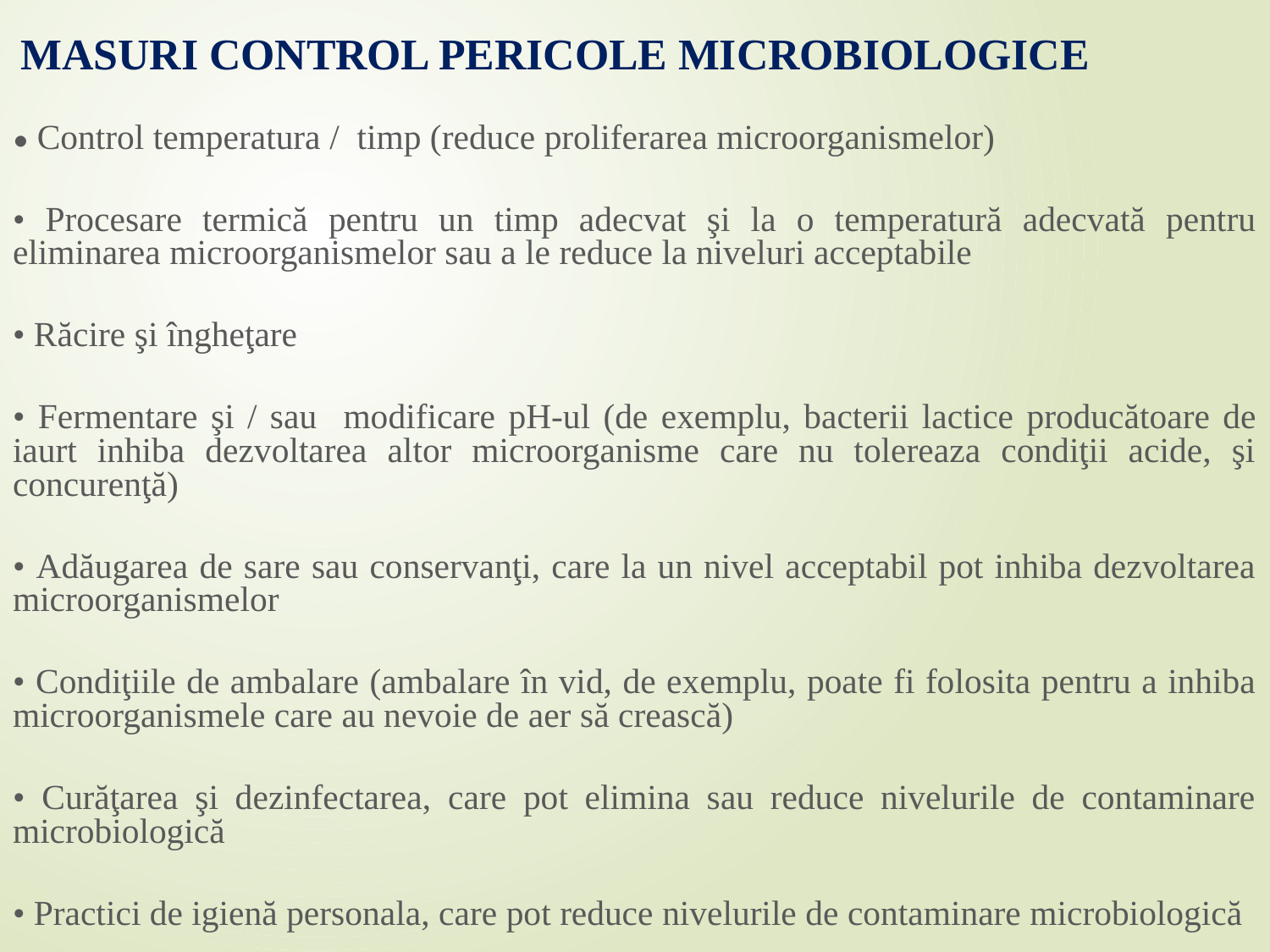

MASURI CONTROL PERICOLE MICROBIOLOGICE
• Control temperatura /  timp (reduce proliferarea microorganismelor)
• Procesare termică pentru un timp adecvat şi la o temperatură adecvată pentru eliminarea microorganismelor sau a le reduce la niveluri acceptabile
• Răcire şi îngheţare
• Fermentare şi / sau  modificare pH-ul (de exemplu, bacterii lactice producătoare de iaurt inhiba dezvoltarea altor microorganisme care nu tolereaza condiţii acide, şi concurenţă)
• Adăugarea de sare sau conservanţi, care la un nivel acceptabil pot inhiba dezvoltarea microorganismelor
• Condiţiile de ambalare (ambalare în vid, de exemplu, poate fi folosita pentru a inhiba microorganismele care au nevoie de aer să crească)
• Curăţarea şi dezinfectarea, care pot elimina sau reduce nivelurile de contaminare microbiologică
• Practici de igienă personala, care pot reduce nivelurile de contaminare microbiologică